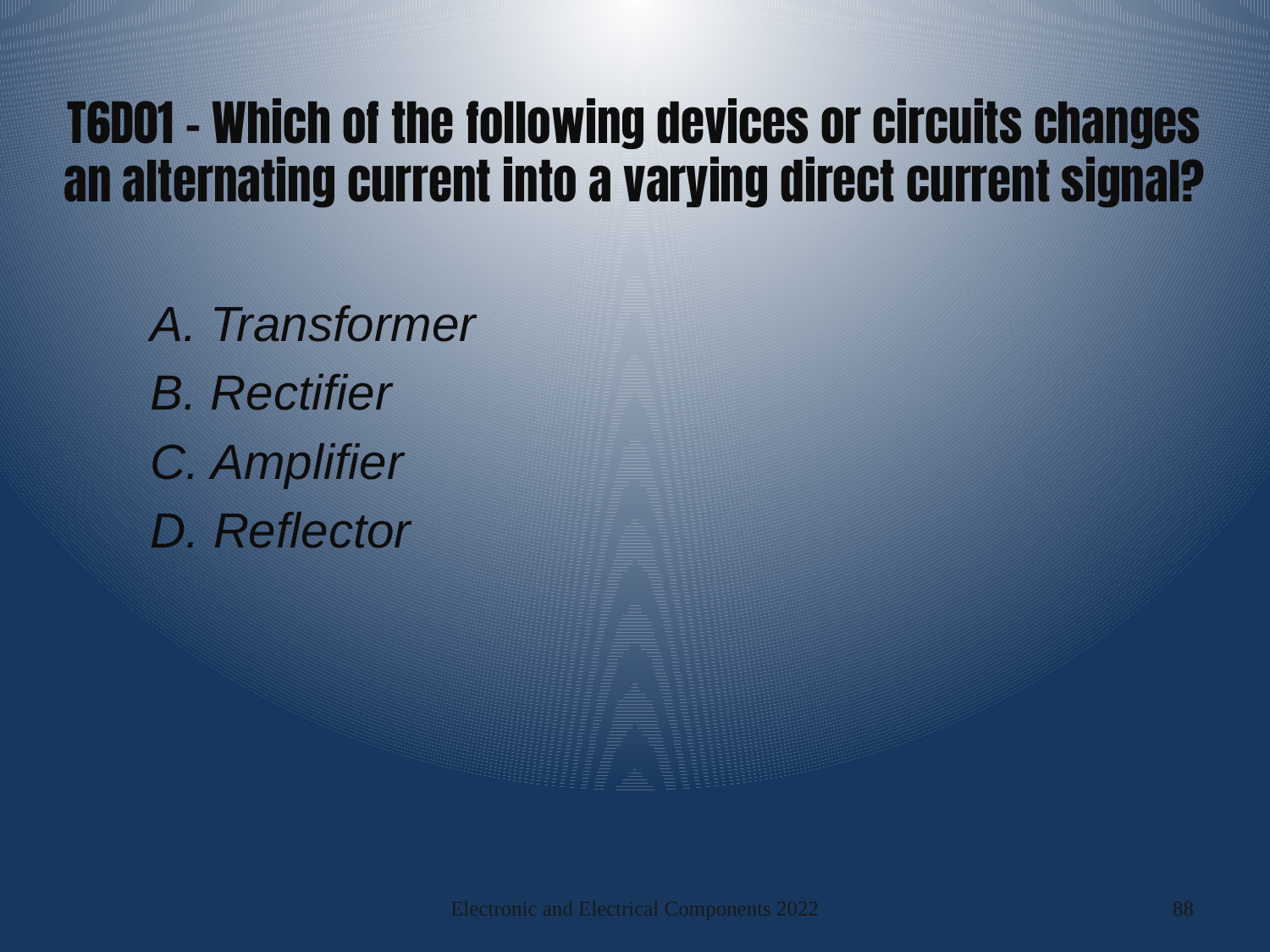

# T6D01 - Which of the following devices or circuits changes an alternating current into a varying direct current signal?
A. Transformer
B. Rectifier
C. Amplifier
D. Reflector
Electronic and Electrical Components 2022
88